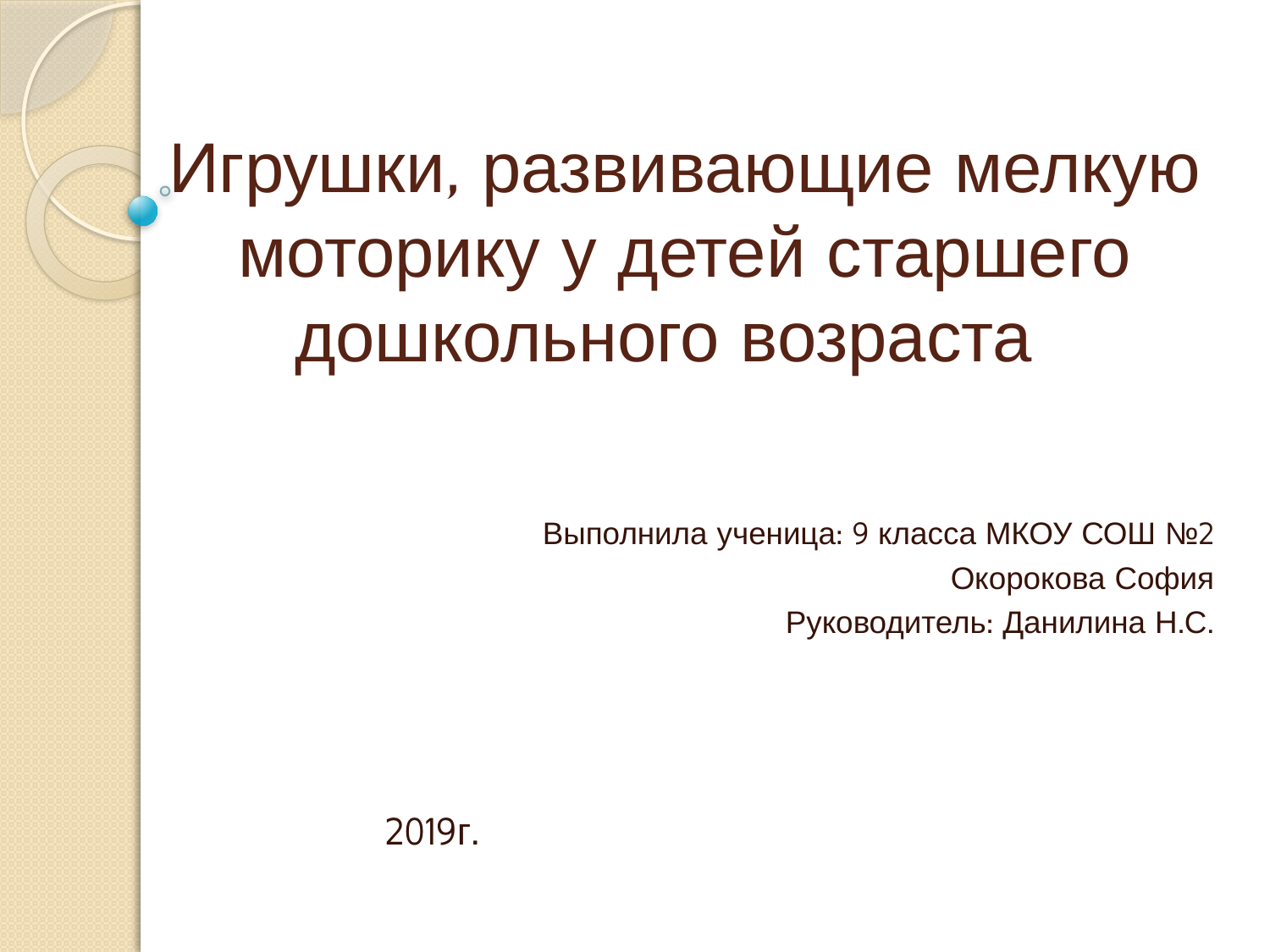

# Игрушки, развивающие мелкую моторику у детей старшего дошкольного возраста

Выполнила ученица: 9 класса МКОУ СОШ №2
Окорокова София
Руководитель: Данилина Н.С.

2019г.